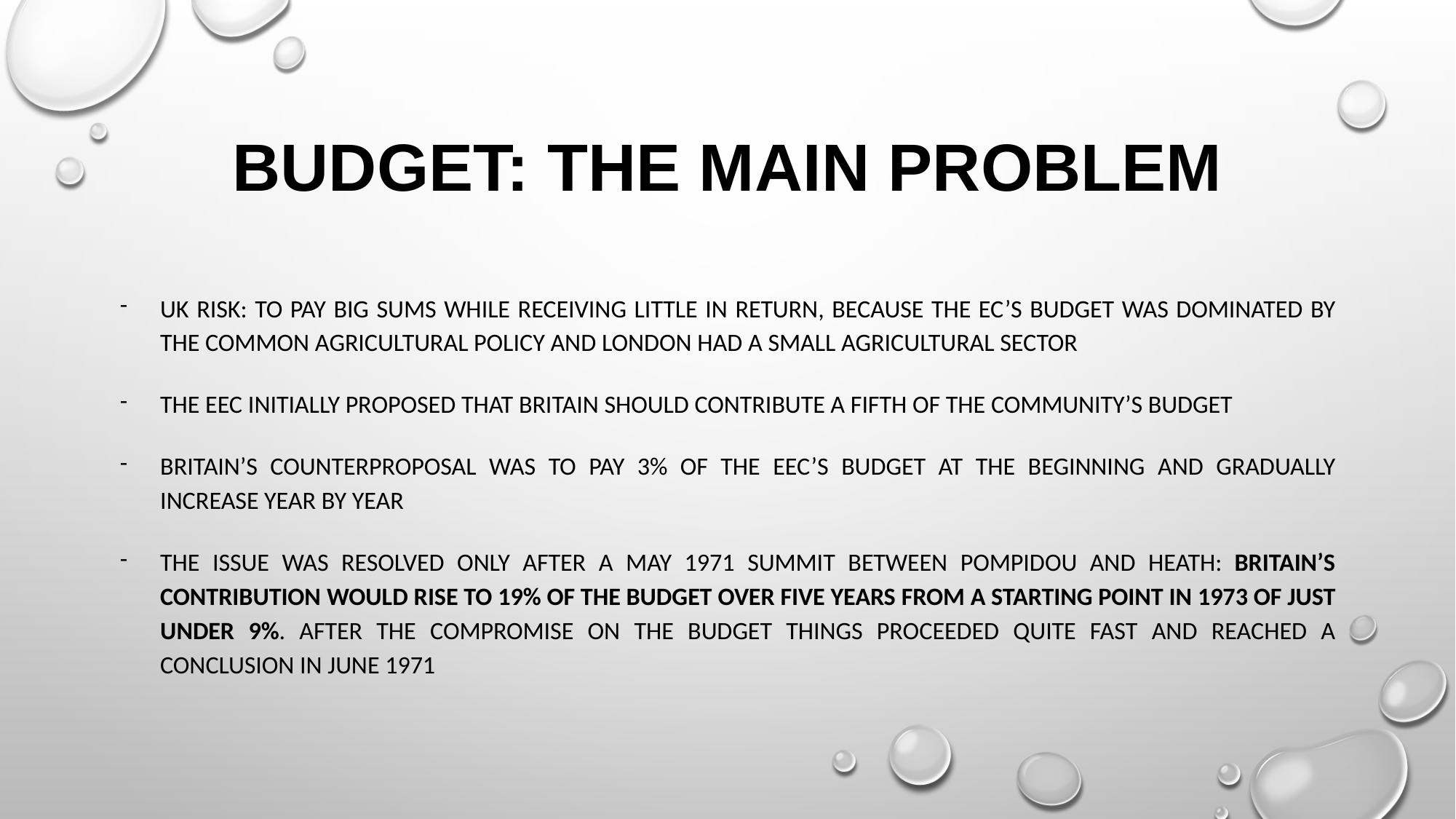

# BUDGET: THE MAIN PROBLEM
UK RISK: to pay big sums while receiving little in return, because the EC’s budget was dominated by the Common Agricultural Policy and London had a small agricultural sector
The EEC initially proposed that Britain should contribute a fifth of the Community’s budget
Britain’s counterproposal was to pay 3% of the EEC’s budget at the beginning and gradually increase year by year
The issue was resolved only after a May 1971 summit between Pompidou and Heath: Britain’s contribution would rise to 19% of the budget over five years from a starting point in 1973 of just under 9%. After the compromise on the budget things proceeded quite fast and reached a conclusion in June 1971